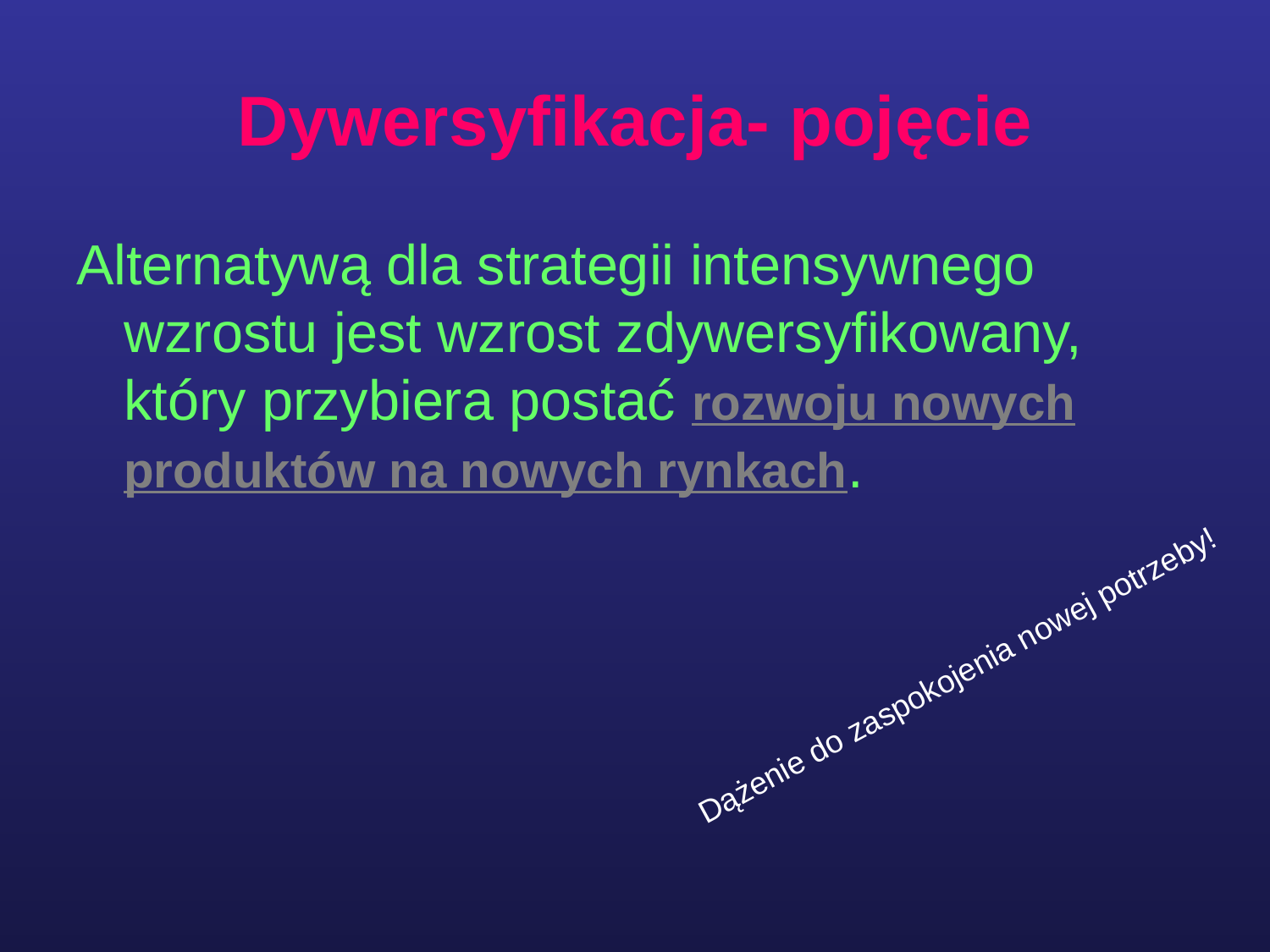

# Dywersyfikacja- pojęcie
Alternatywą dla strategii intensywnego wzrostu jest wzrost zdywersyfikowany, który przybiera postać rozwoju nowych produktów na nowych rynkach.
Dążenie do zaspokojenia nowej potrzeby!